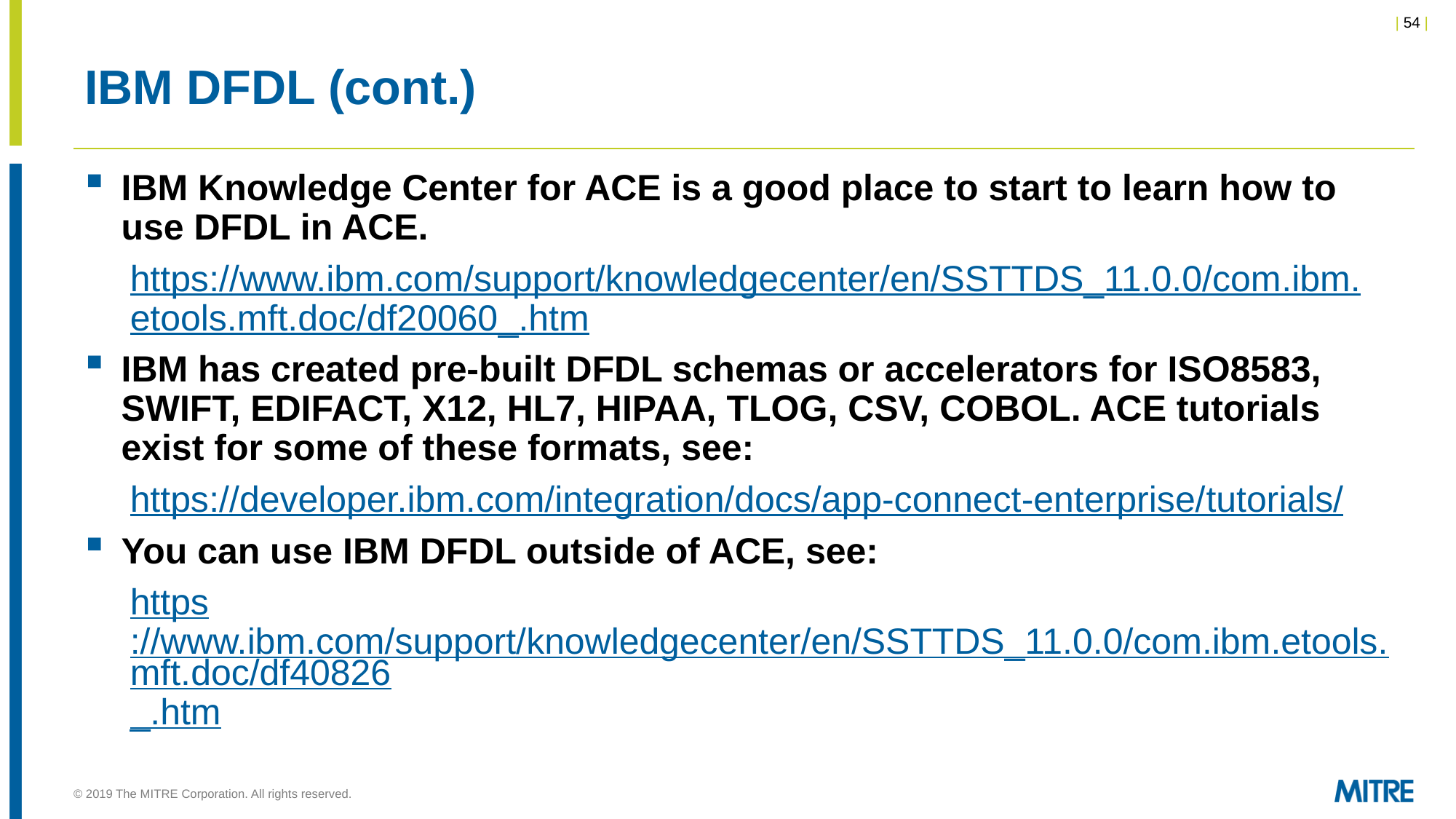

# IBM DFDL (cont.)
IBM Knowledge Center for ACE is a good place to start to learn how to use DFDL in ACE.
https://www.ibm.com/support/knowledgecenter/en/SSTTDS_11.0.0/com.ibm.etools.mft.doc/df20060_.htm
IBM has created pre-built DFDL schemas or accelerators for ISO8583, SWIFT, EDIFACT, X12, HL7, HIPAA, TLOG, CSV, COBOL. ACE tutorials exist for some of these formats, see:
https://developer.ibm.com/integration/docs/app-connect-enterprise/tutorials/
You can use IBM DFDL outside of ACE, see:
https://www.ibm.com/support/knowledgecenter/en/SSTTDS_11.0.0/com.ibm.etools.mft.doc/df40826_.htm
© 2019 The MITRE Corporation. All rights reserved.